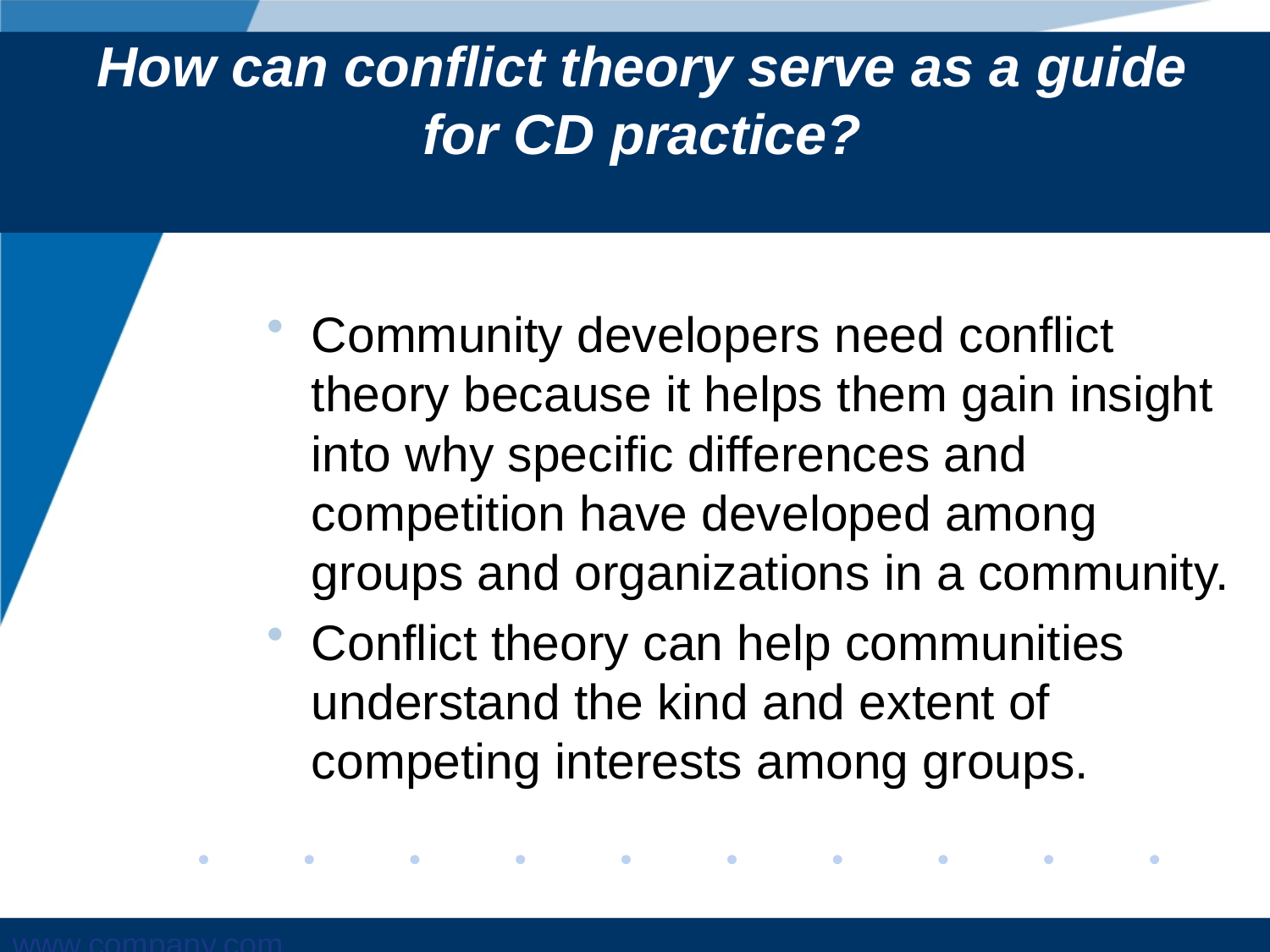

# How can conflict theory serve as a guide for CD practice?
Community developers need conflict theory because it helps them gain insight into why specific differences and competition have developed among groups and organizations in a community.
Conflict theory can help communities understand the kind and extent of competing interests among groups.